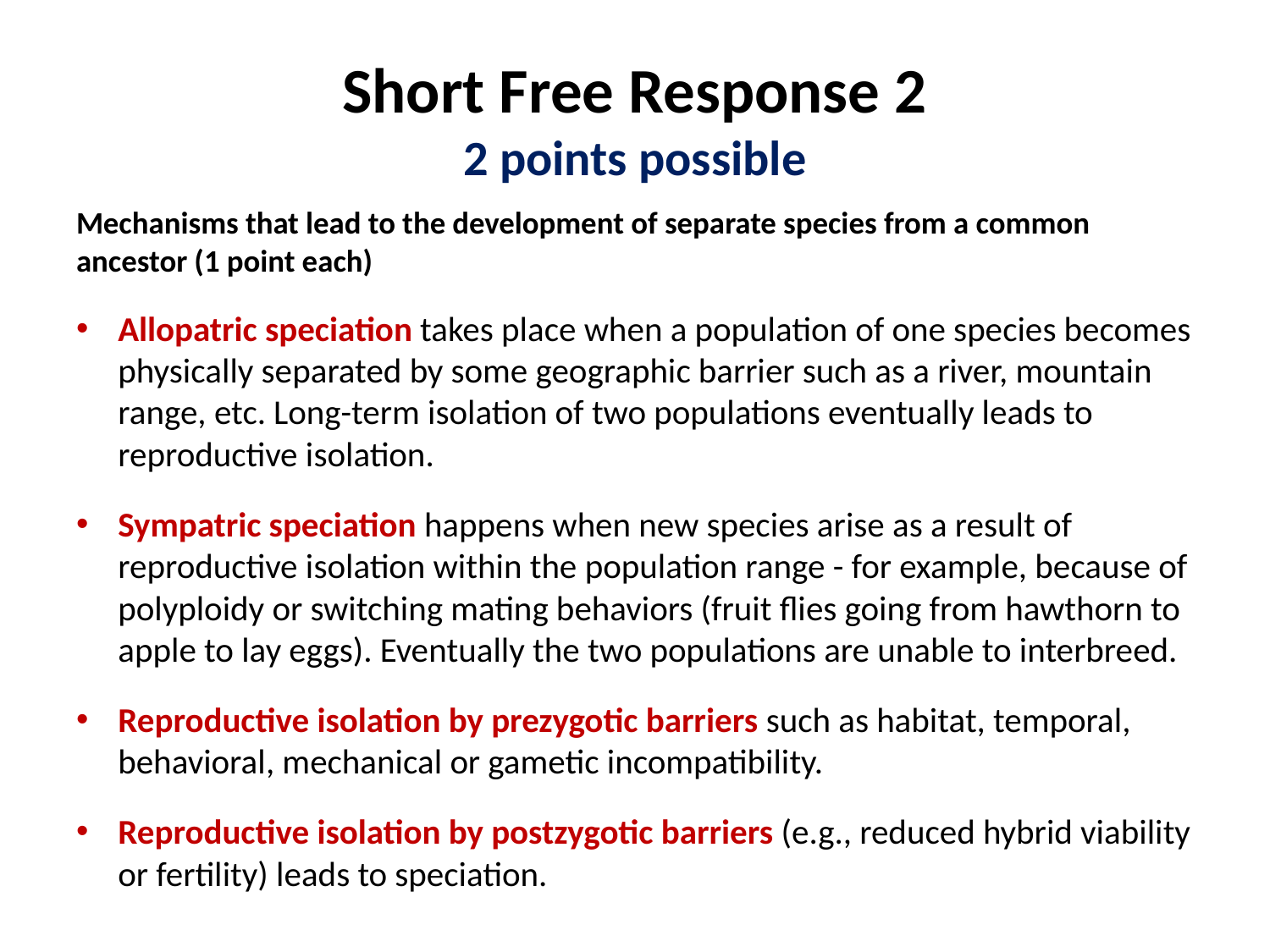

# Short Free Response 2 2 points possible
Mechanisms that lead to the development of separate species from a common ancestor (1 point each)

Allopatric speciation takes place when a population of one species becomes physically separated by some geographic barrier such as a river, mountain range, etc. Long-term isolation of two populations eventually leads to reproductive isolation.

Sympatric speciation happens when new species arise as a result of reproductive isolation within the population range - for example, because of polyploidy or switching mating behaviors (fruit flies going from hawthorn to apple to lay eggs). Eventually the two populations are unable to interbreed.

Reproductive isolation by prezygotic barriers such as habitat, temporal, behavioral, mechanical or gametic incompatibility.

Reproductive isolation by postzygotic barriers (e.g., reduced hybrid viability or fertility) leads to speciation.